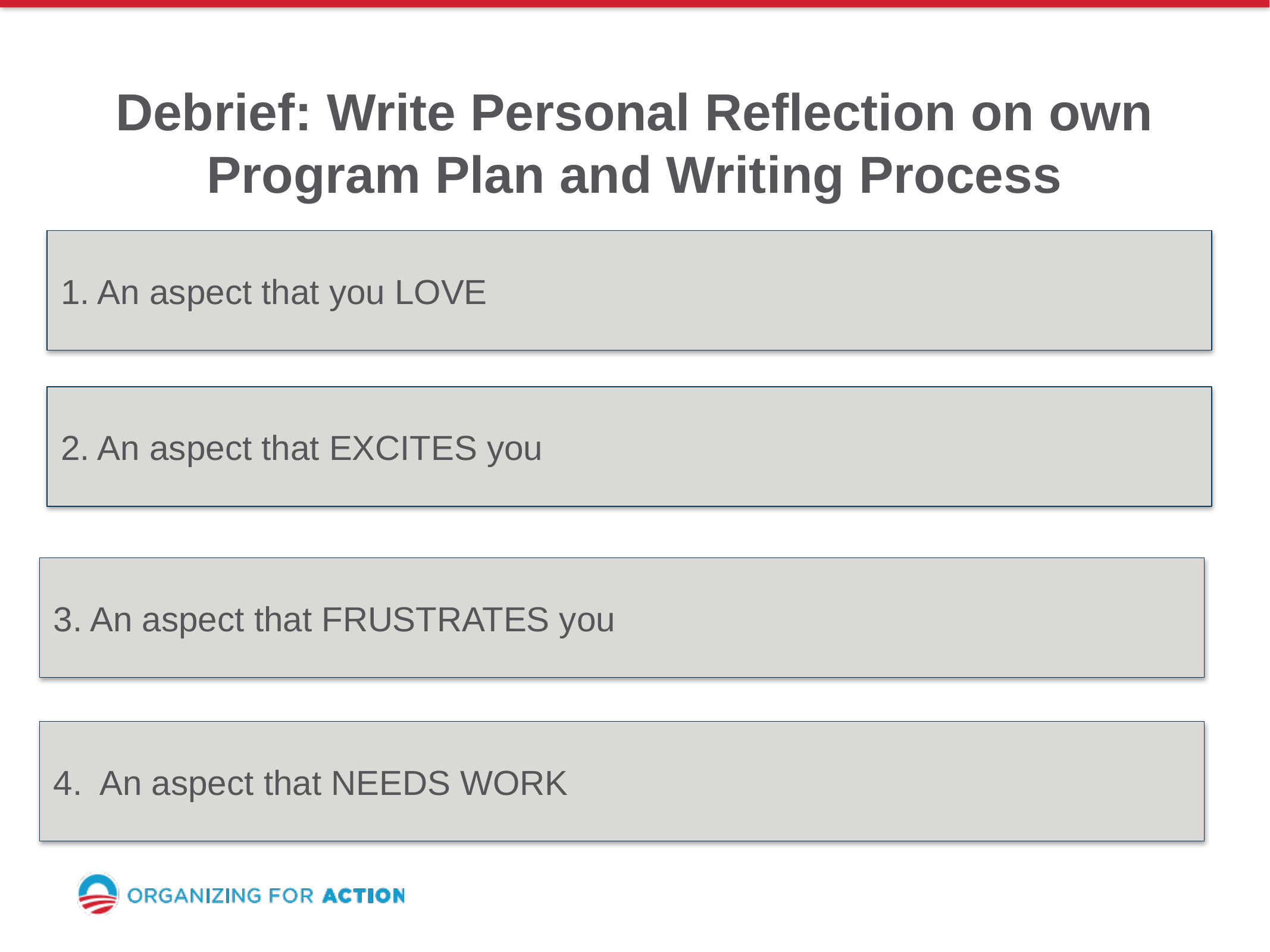

Debrief: Write Personal Reflection on own Program Plan and Writing Process
1. An aspect that you LOVE
2. An aspect that EXCITES you
3. An aspect that FRUSTRATES you
4.  An aspect that NEEDS WORK